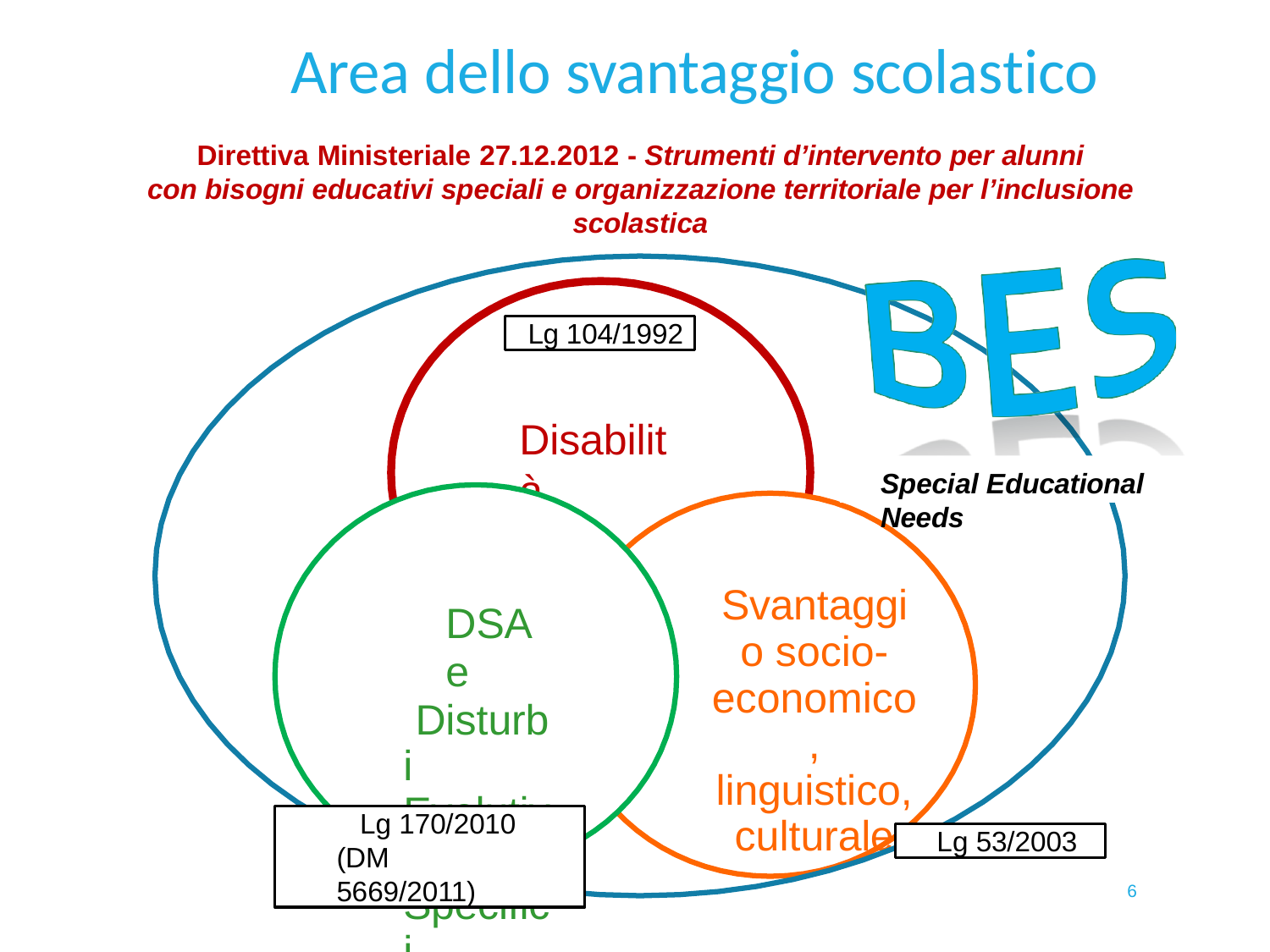

# Area dello svantaggio scolastico
Direttiva Ministeriale 27.12.2012 - Strumenti d’intervento per alunni
con bisogni educativi speciali e organizzazione territoriale per l’inclusione scolastica

Lg 104/1992

Disabilità

Special Educational Needs

Svantaggio socio- economico, linguistico, culturale
DSA e
Disturbi Evolutivi Specifici

Lg 170/2010 (DM 5669/2011)

Lg 53/2003
6